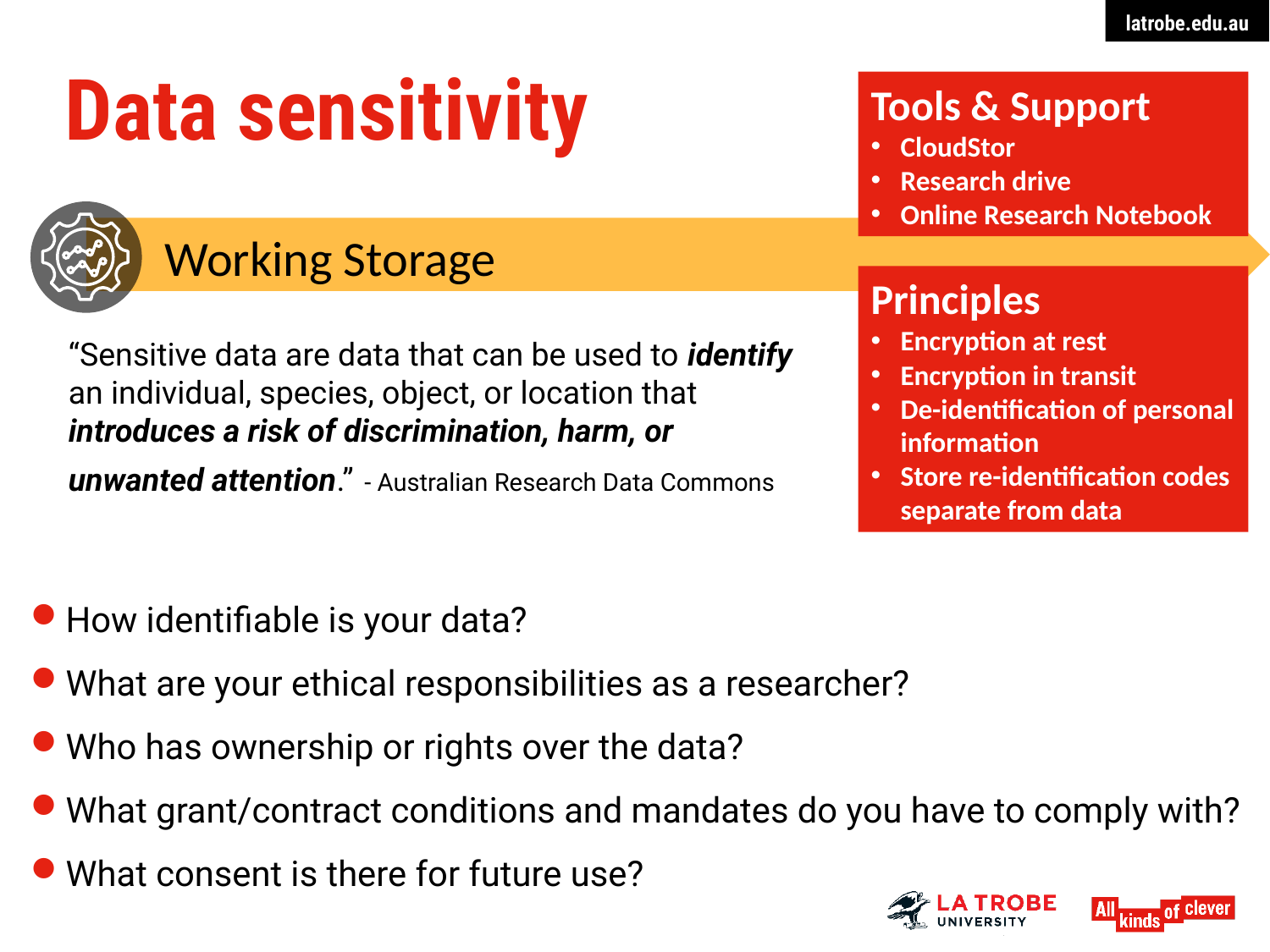

# Data sensitivity
Tools & Support
CloudStor
Research drive
Online Research Notebook

Working Storage
Principles
Encryption at rest
Encryption in transit
De-identification of personal information
Store re-identification codes separate from data
“Sensitive data are data that can be used to identify an individual, species, object, or location that introduces a risk of discrimination, harm, or unwanted attention.” - Australian Research Data Commons

How identifiable is your data?
What are your ethical responsibilities as a researcher?
Who has ownership or rights over the data?
What grant/contract conditions and mandates do you have to comply with?
What consent is there for future use?